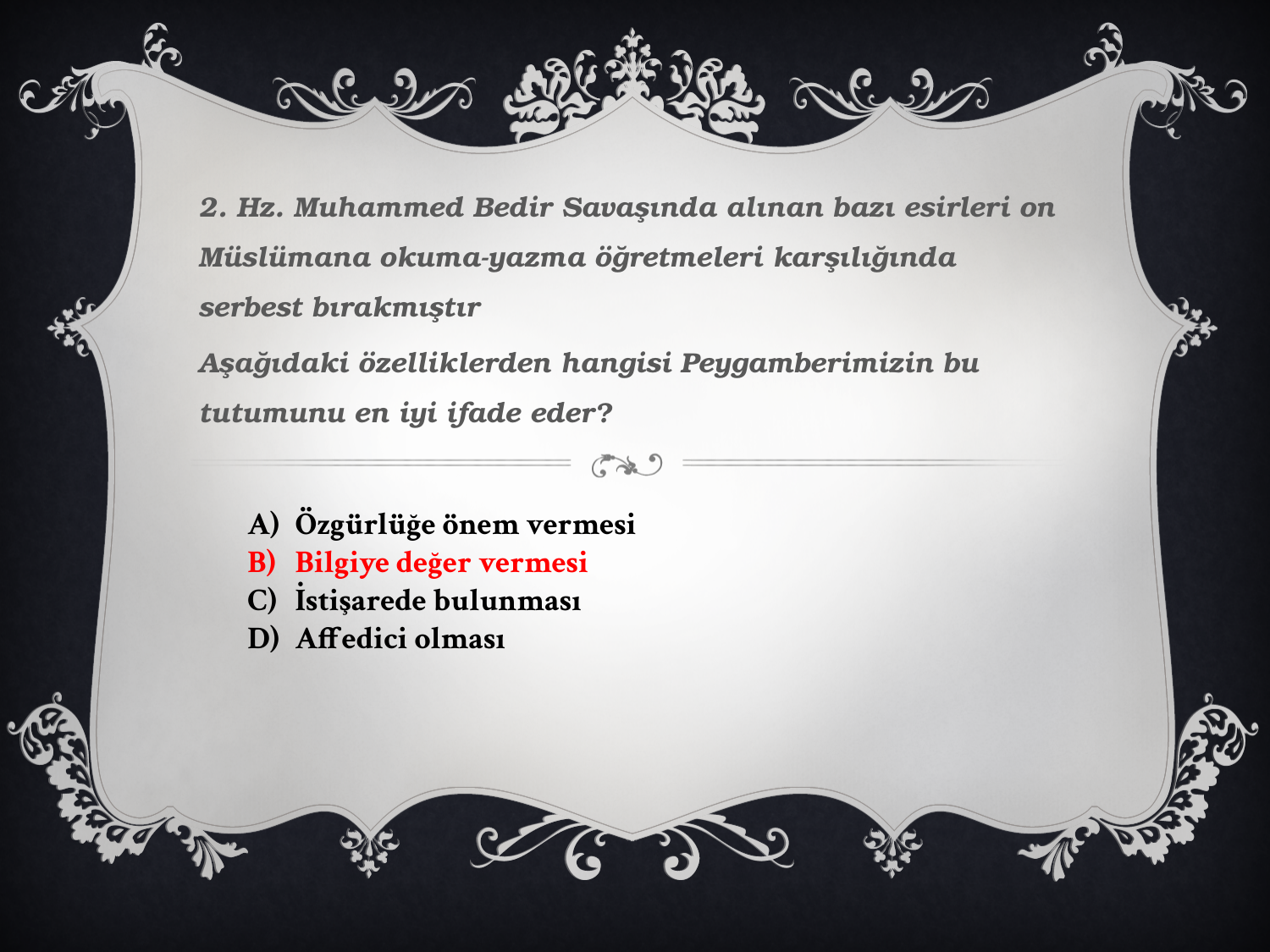

2. Hz. Muhammed Bedir Savaşında alınan bazı esirleri on Müslümana okuma-yazma öğretmeleri karşılığında serbest bırakmıştır
Aşağıdaki özelliklerden hangisi Peygamberimizin bu tutumunu en iyi ifade eder?

Özgürlüğe önem vermesi
Bilgiye değer vermesi
İstişarede bulunması
Affedici olması